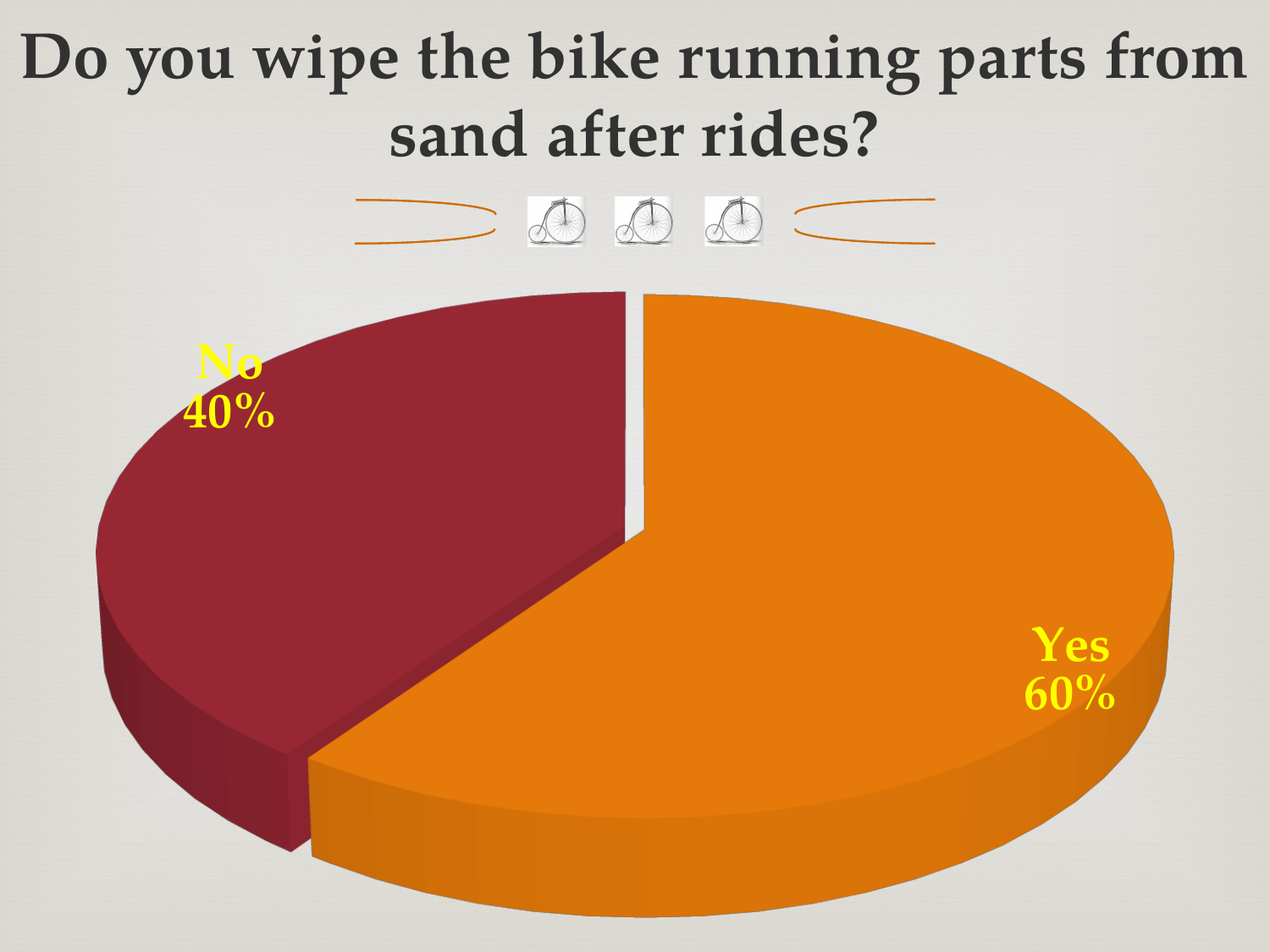

# Do you wipe the bike running parts from sand after rides?

[unsupported chart]